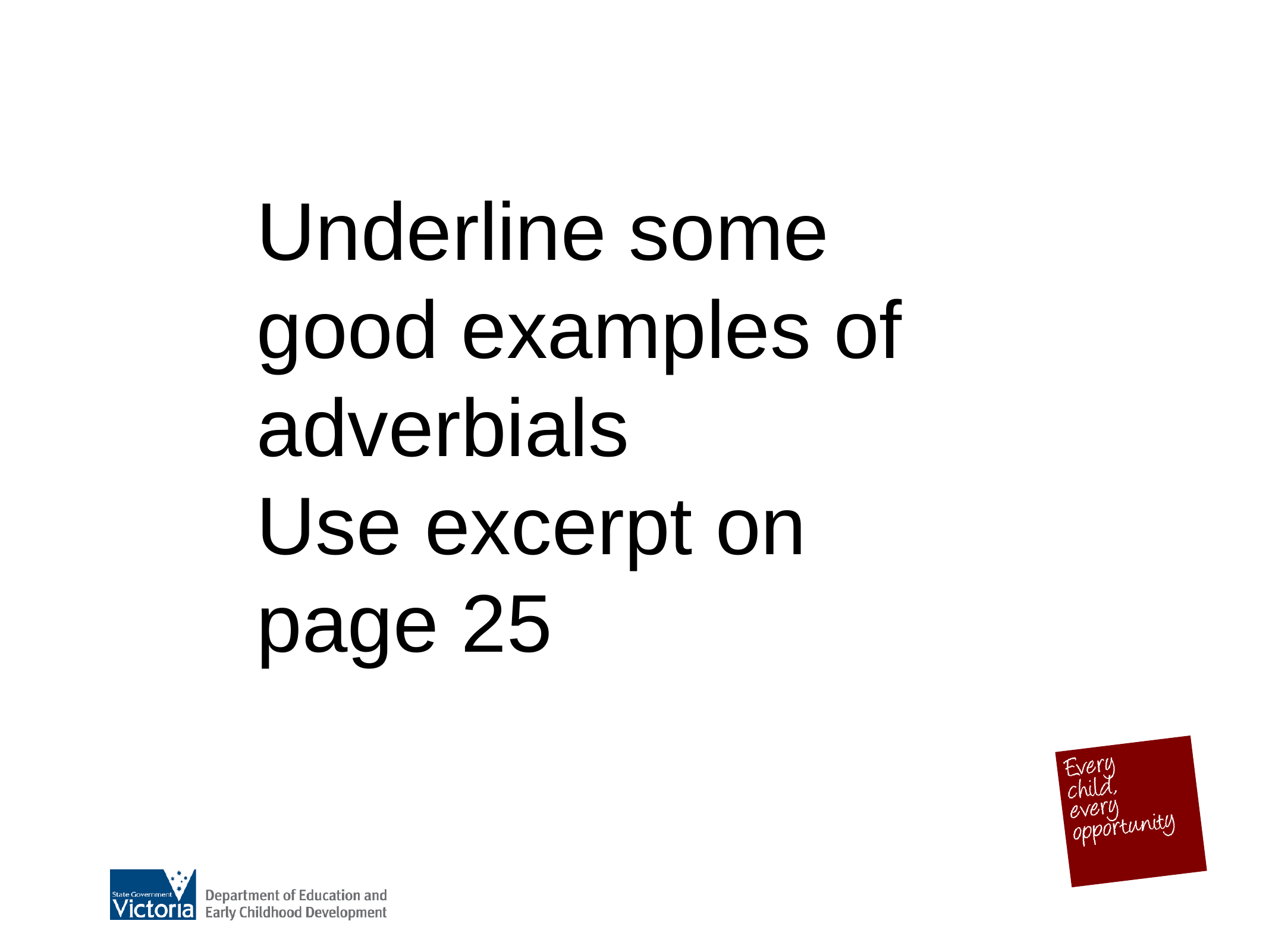

Underline some good examples of adverbials
Use excerpt on page 25